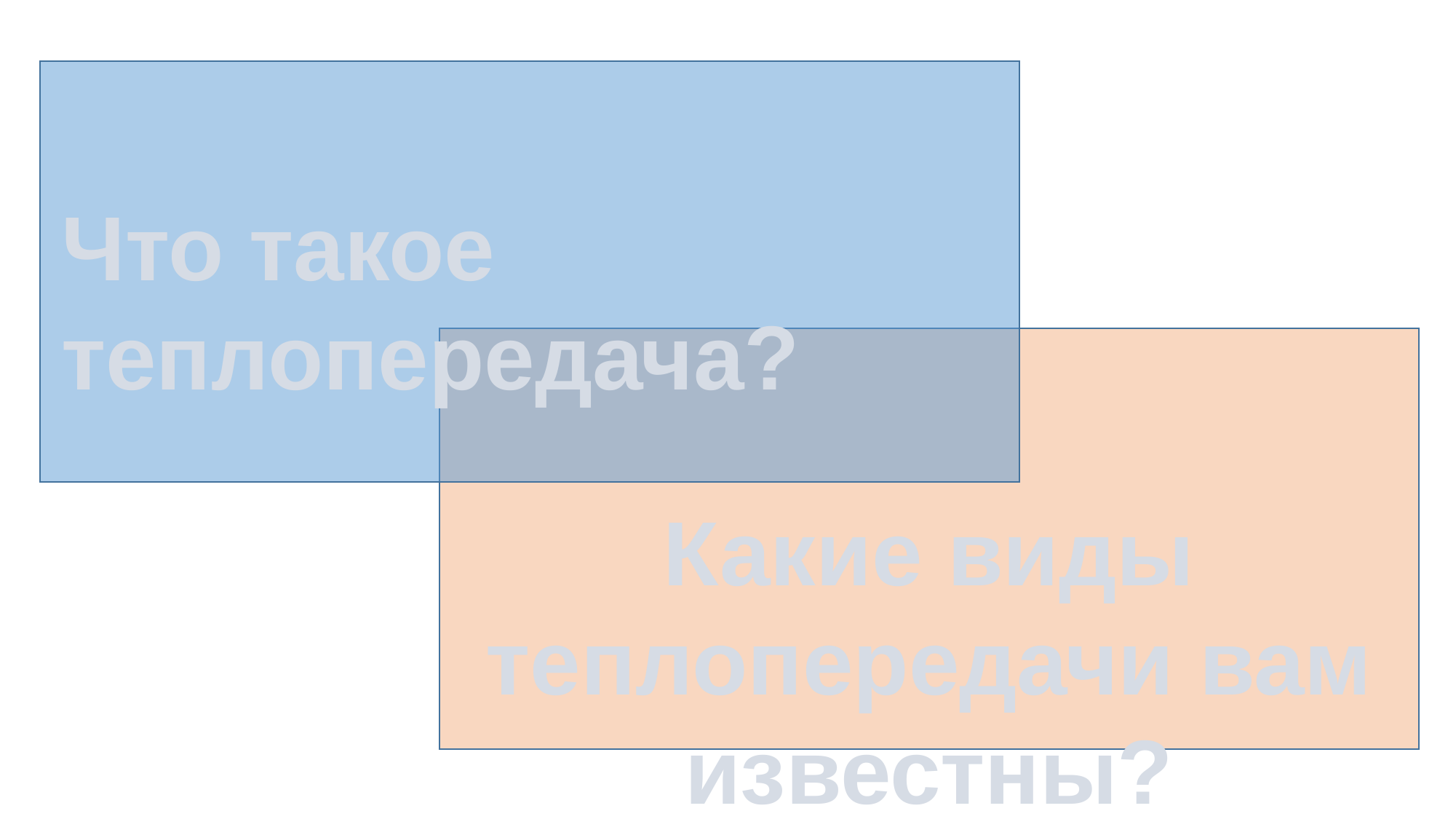

Что такое теплопередача?

Какие виды теплопередачи вам известны?